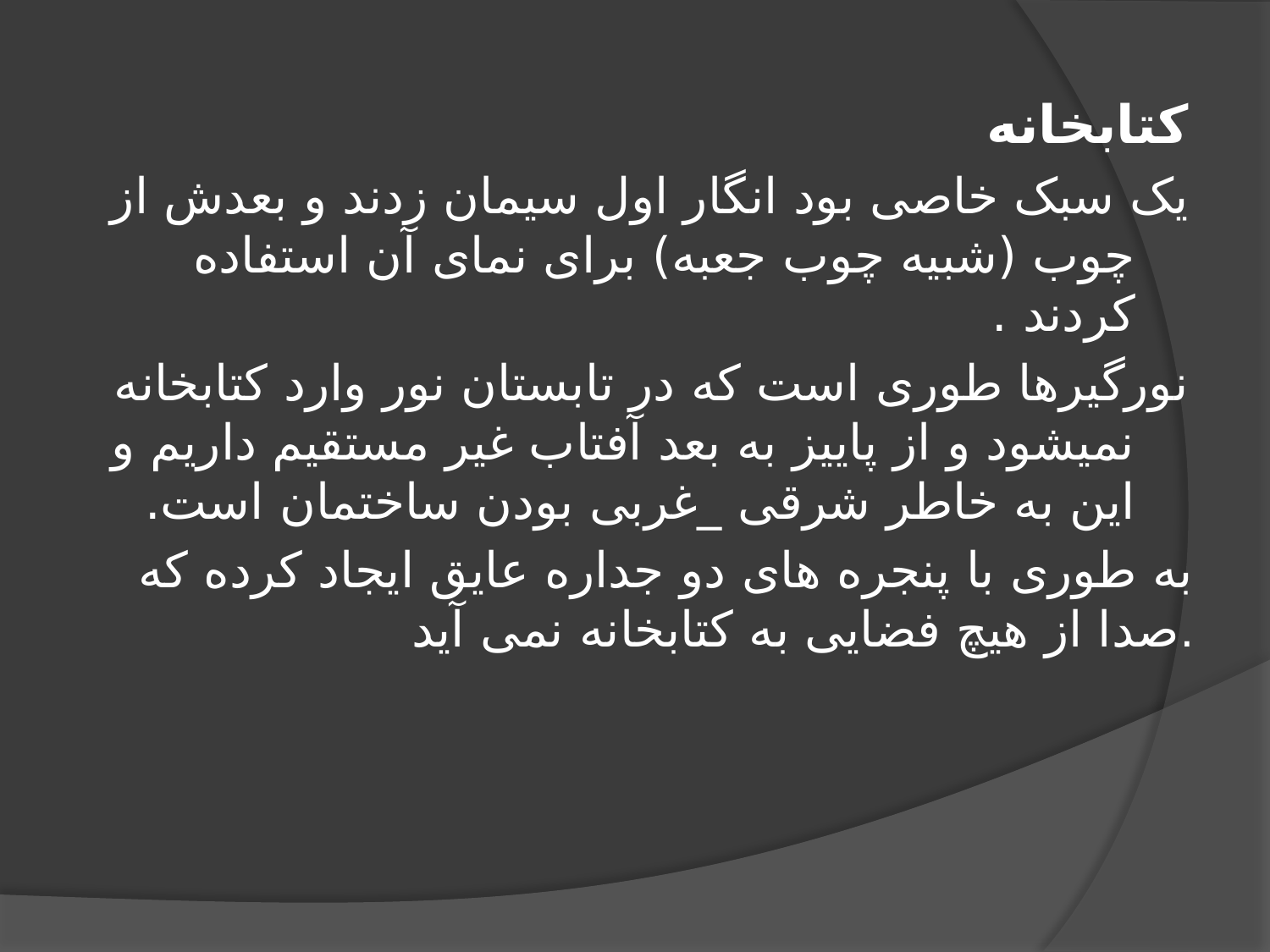

کتابخانه
یک سبک خاصی بود انگار اول سیمان زدند و بعدش از چوب (شبیه چوب جعبه) برای نمای آن استفاده کردند .
نورگیرها طوری است که در تابستان نور وارد کتابخانه نمیشود و از پاییز به بعد آفتاب غیر مستقیم داریم و این به خاطر شرقی _غربی بودن ساختمان است.
به طوری با پنجره های دو جداره عایق ایجاد کرده که صدا از هیچ فضایی به کتابخانه نمی آید.